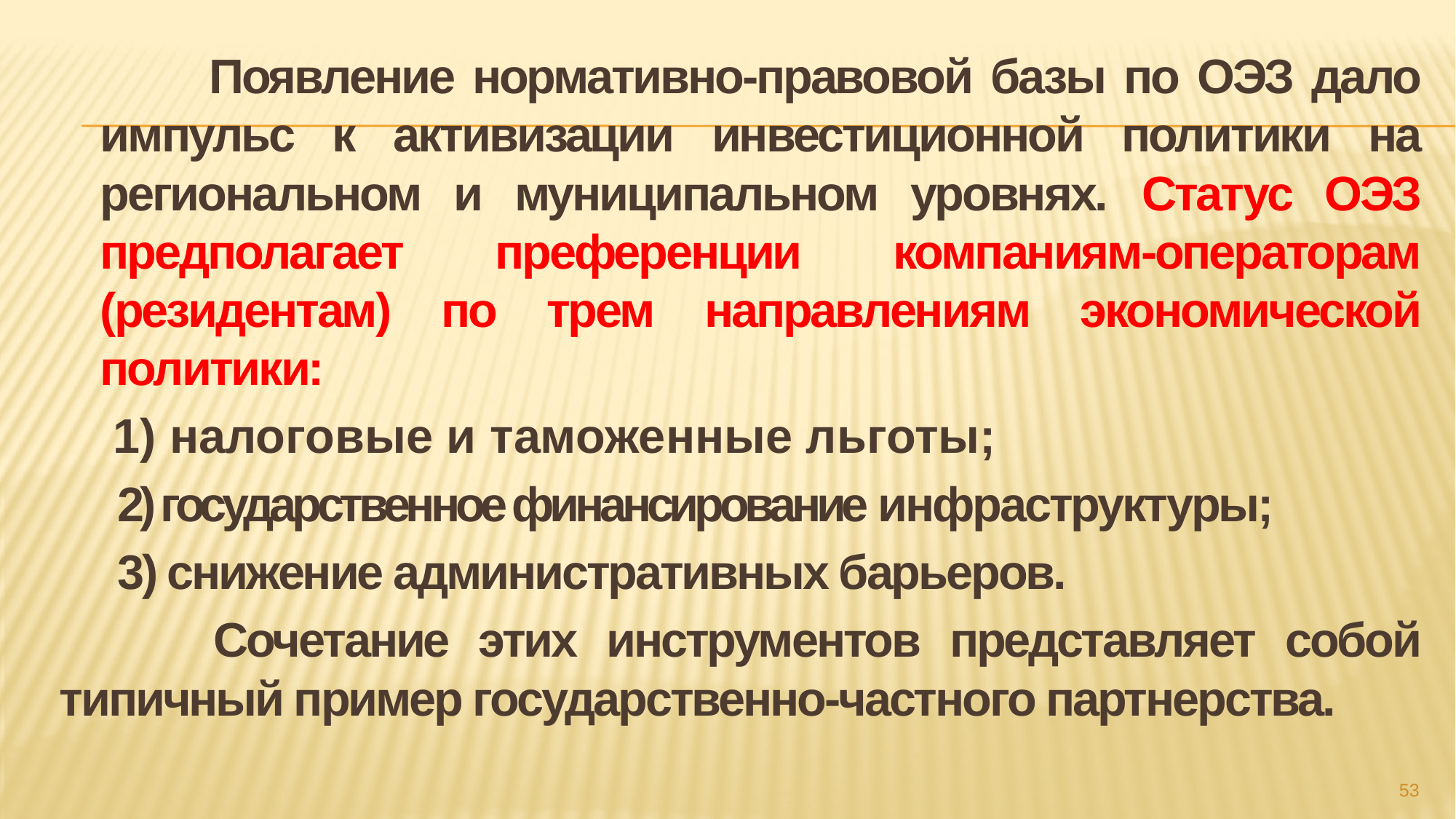

Появление нормативно-правовой базы по ОЭЗ дало импульс к активизации инвестиционной политики на региональном и муниципальном уровнях. Статус ОЭЗ предполагает преференции компаниям-операторам (резидентам) по трем направлениям экономической политики:
    1) налоговые и таможенные льготы;
     2) государственное финансирование инфраструктуры;
     3) снижение административных барьеров.
     Сочетание этих инструментов представляет собой типичный пример государственно-частного партнерства.
#
53